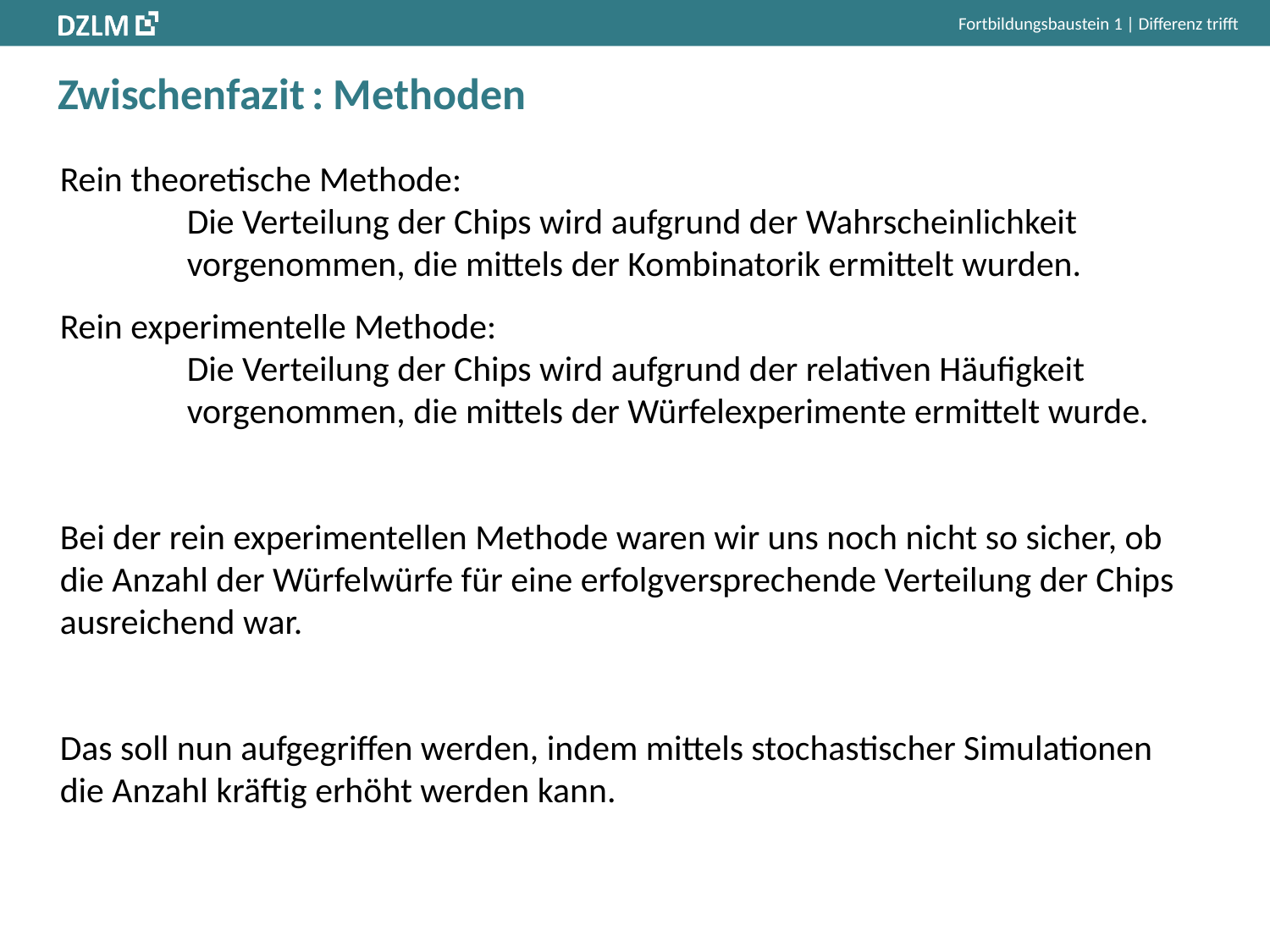

Fortbildungsbaustein 1 | Differenz trifft
# Zwischenfazit	: Methoden
Rein theoretische Methode:
	Die Verteilung der Chips wird aufgrund der Wahrscheinlichkeit 	vorgenommen, die mittels der Kombinatorik ermittelt wurden.
Rein experimentelle Methode:
	Die Verteilung der Chips wird aufgrund der relativen Häufigkeit 	vorgenommen, die mittels der Würfelexperimente ermittelt wurde.

Bei der rein experimentellen Methode waren wir uns noch nicht so sicher, ob die Anzahl der Würfelwürfe für eine erfolgversprechende Verteilung der Chips ausreichend war.

Das soll nun aufgegriffen werden, indem mittels stochastischer Simulationen die Anzahl kräftig erhöht werden kann.